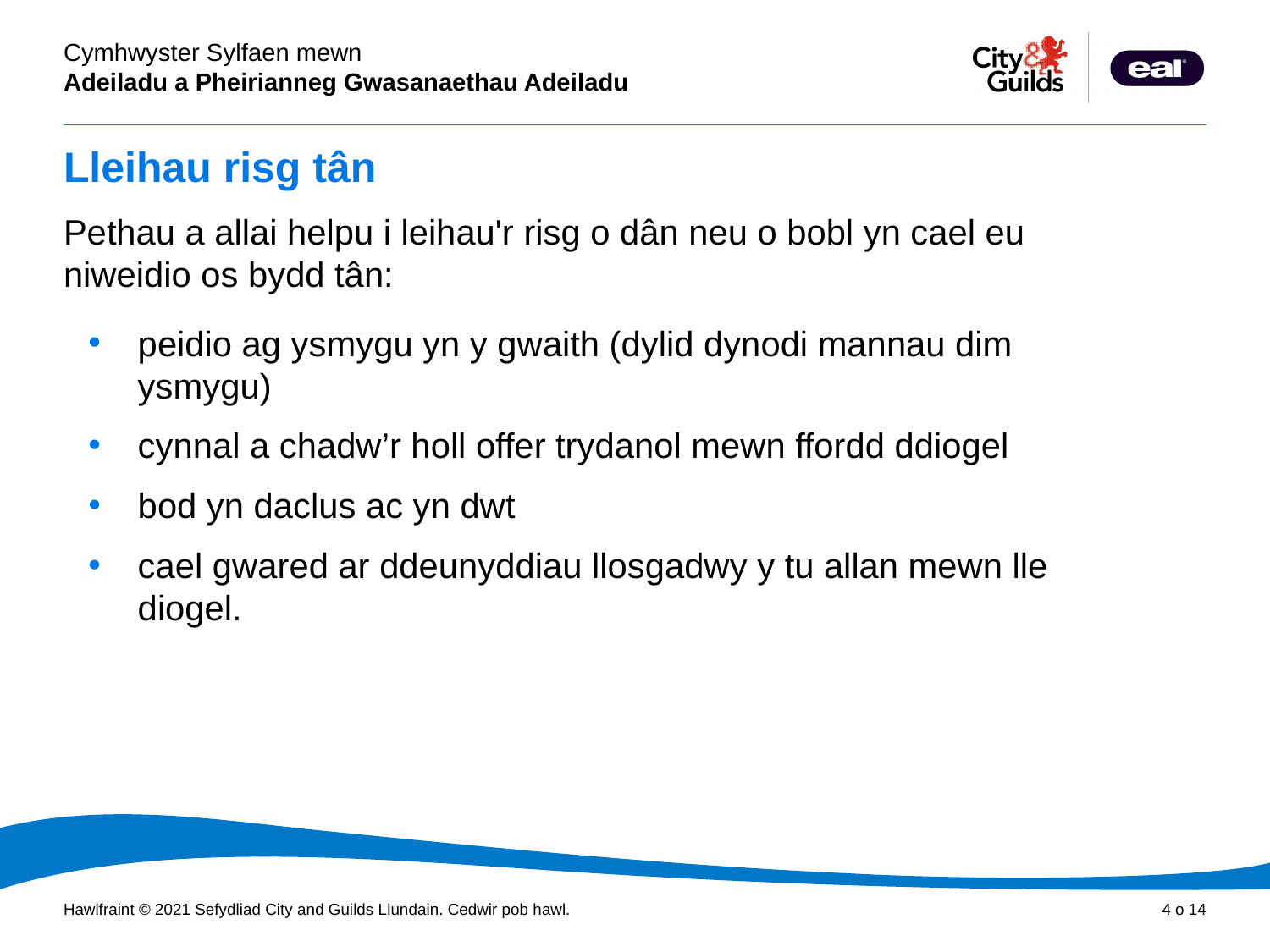

# Lleihau risg tân
Pethau a allai helpu i leihau'r risg o dân neu o bobl yn cael eu niweidio os bydd tân:
peidio ag ysmygu yn y gwaith (dylid dynodi mannau dim ysmygu)
cynnal a chadw’r holl offer trydanol mewn ffordd ddiogel
bod yn daclus ac yn dwt
cael gwared ar ddeunyddiau llosgadwy y tu allan mewn lle diogel.